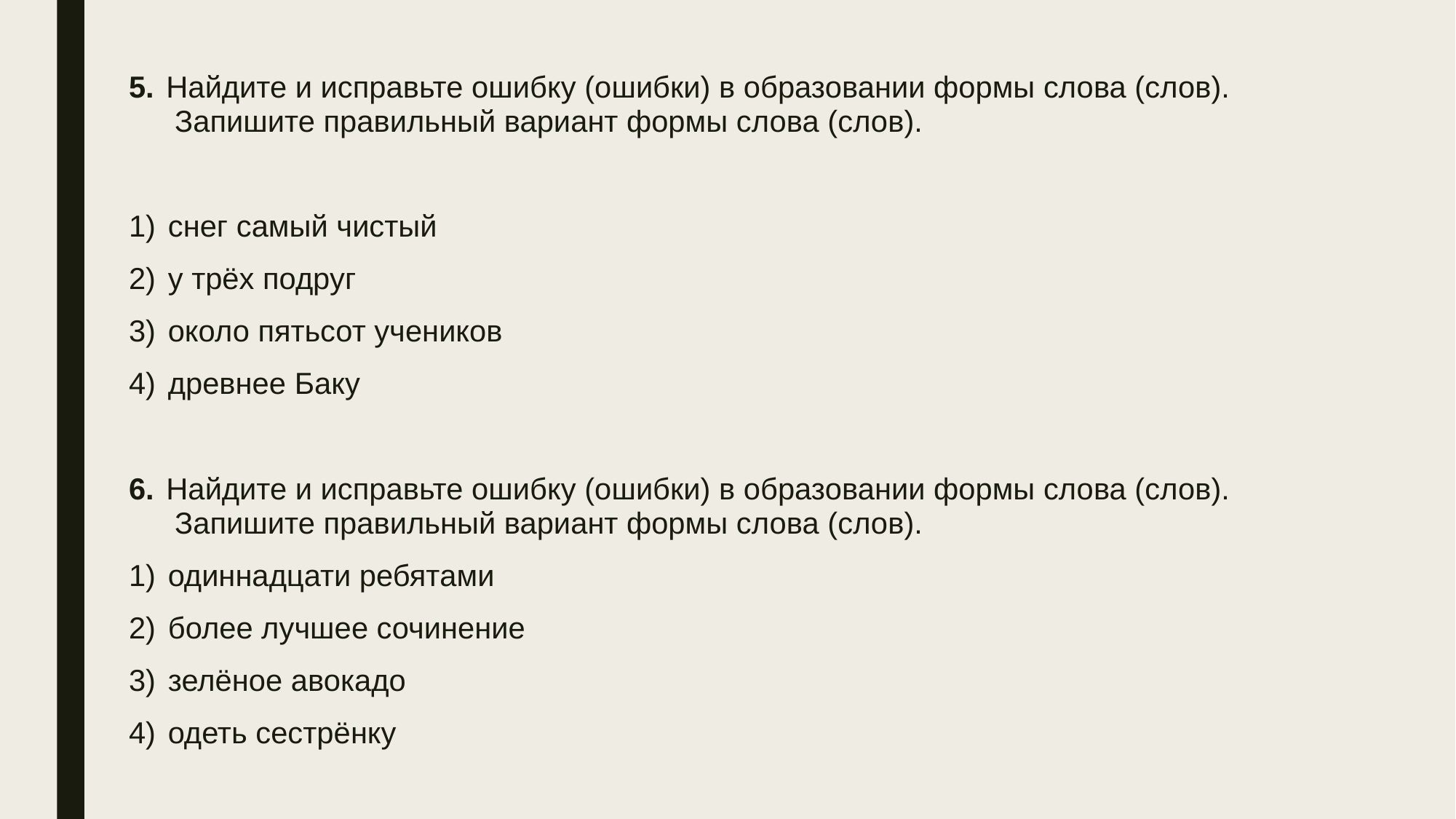

5.  Найдите и исправьте ошибку (ошибки) в образовании формы слова (слов). Запишите правильный вариант формы слова (слов).

1)  снег самый чистый
2)  у трёх подруг
3)  около пятьсот учеников
4)  древнее Баку

6.  Найдите и исправьте ошибку (ошибки) в образовании формы слова (слов). Запишите правильный вариант формы слова (слов).
1)  одиннадцати ребятами
2)  более лучшее сочинение
3)  зелёное авокадо
4)  одеть сестрёнку